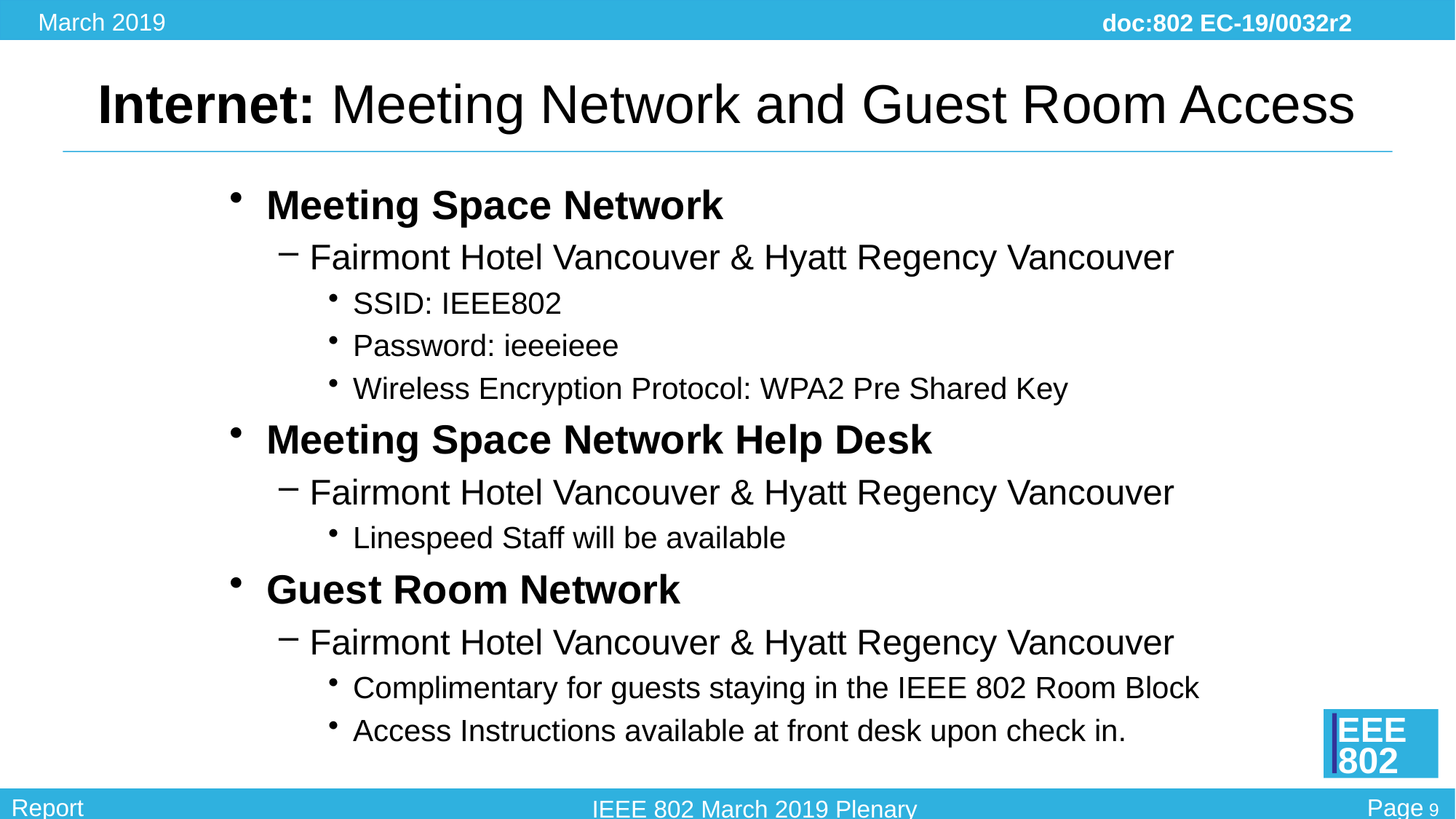

# Internet: Meeting Network and Guest Room Access
Meeting Space Network
Fairmont Hotel Vancouver & Hyatt Regency Vancouver
SSID: IEEE802
Password: ieeeieee
Wireless Encryption Protocol: WPA2 Pre Shared Key
Meeting Space Network Help Desk
Fairmont Hotel Vancouver & Hyatt Regency Vancouver
Linespeed Staff will be available
Guest Room Network
Fairmont Hotel Vancouver & Hyatt Regency Vancouver
Complimentary for guests staying in the IEEE 802 Room Block
Access Instructions available at front desk upon check in.